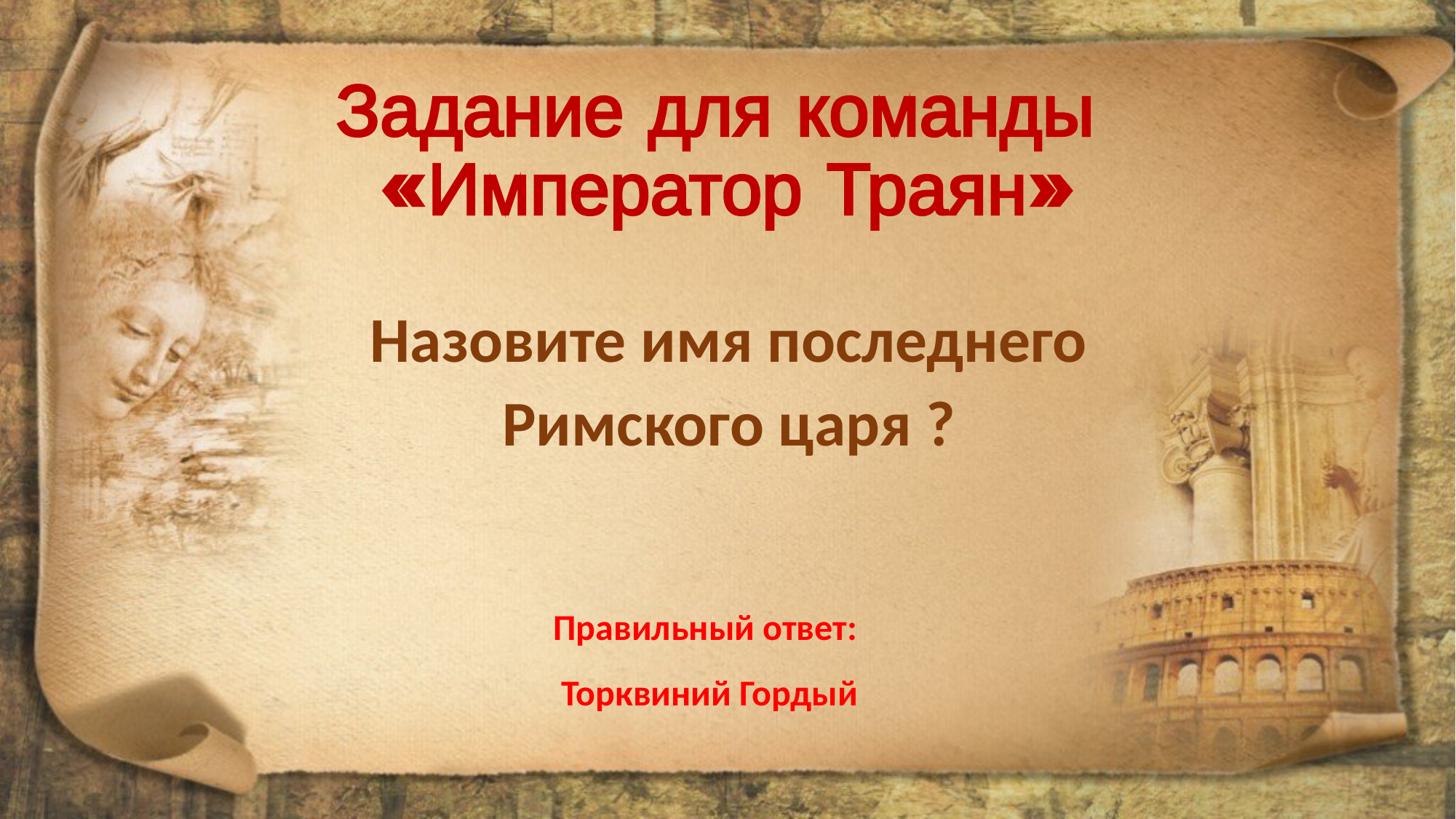

# Задание для команды «Император Траян»
Назовите имя последнего
Римского царя ?
Правильный ответ:
Торквиний Гордый